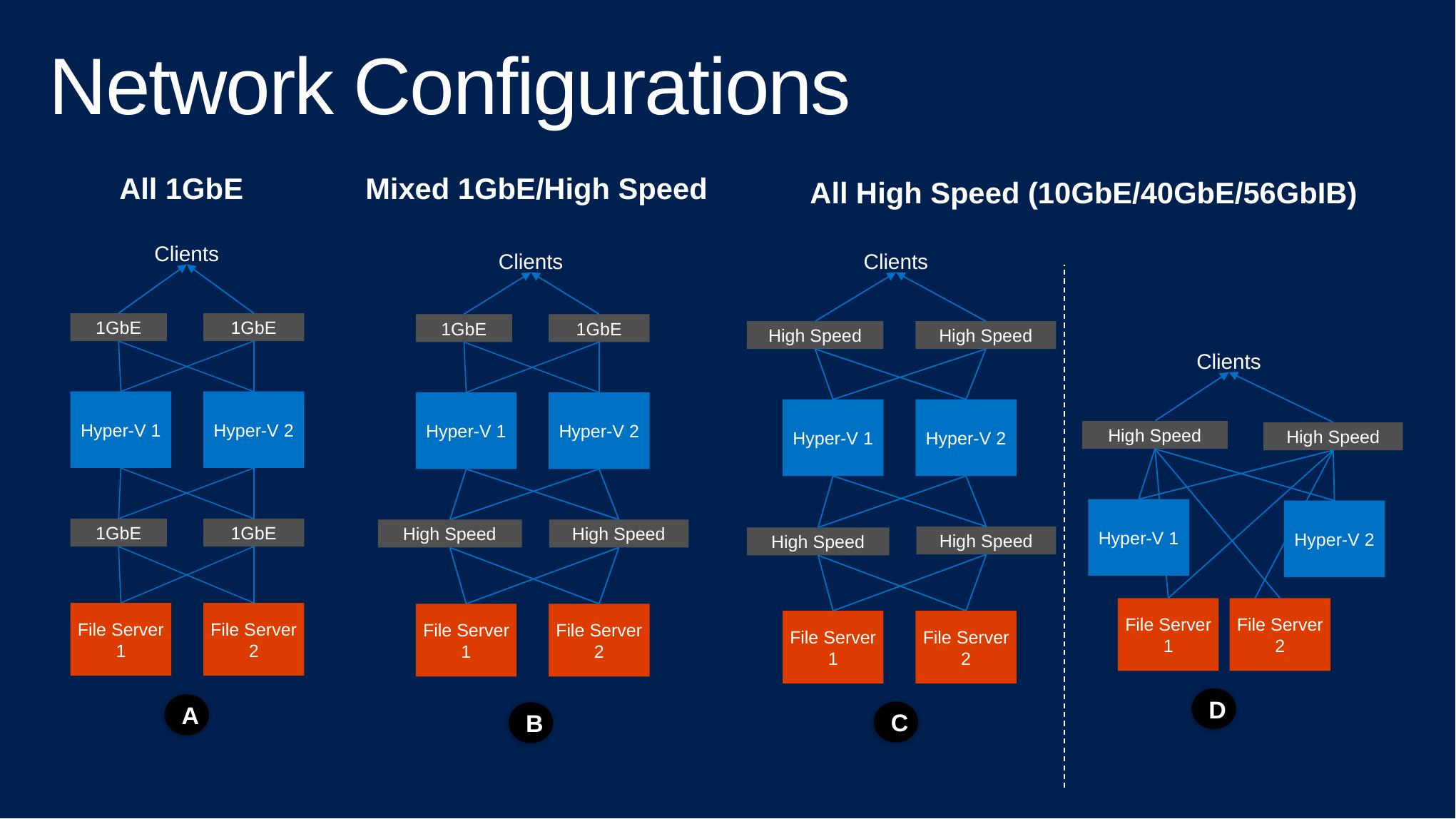

# Network Configurations
All High Speed (10GbE/40GbE/56GbIB)
All 1GbE
Mixed 1GbE/High Speed
Clients
Clients
Clients
1GbE
1GbE
1GbE
1GbE
High Speed
High Speed
Clients
Hyper-V 1
Hyper-V 2
Hyper-V 1
Hyper-V 2
Hyper-V 1
Hyper-V 2
High Speed
High Speed
Hyper-V 1
Hyper-V 2
1GbE
1GbE
High Speed
High Speed
High Speed
High Speed
File Server 1
File Server 2
File Server 1
File Server 2
File Server 1
File Server 2
File Server 1
File Server 2
D
A
C
B